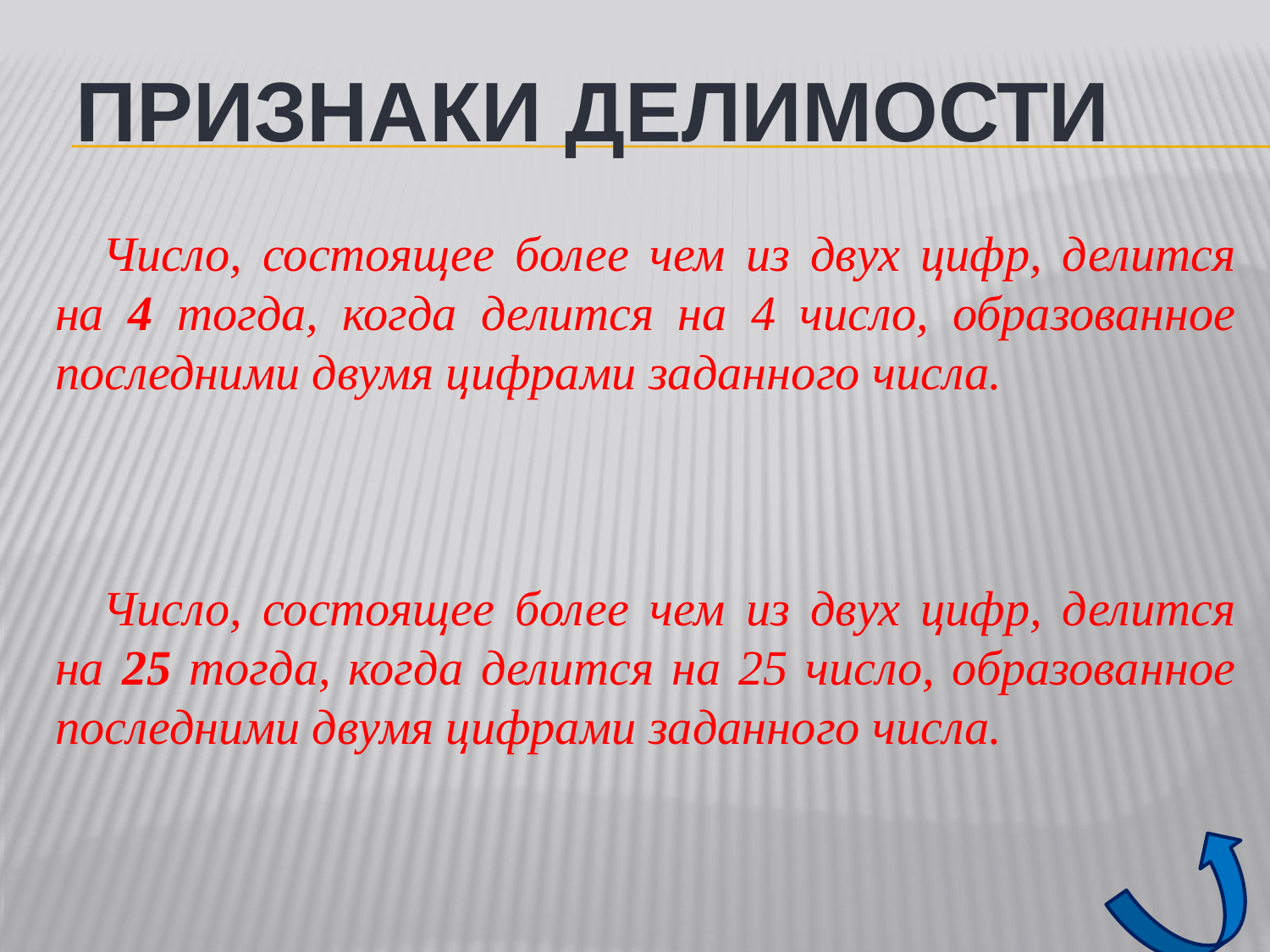

# ПРИЗНАКИ ДЕЛИМОСТИ
Число, состоящее более чем из двух цифр, делится на 4 тогда, когда делится на 4 число, образованное последними двумя цифрами заданного числа.

Число, состоящее более чем из двух цифр, делится на 25 тогда, когда делится на 25 число, образованное последними двумя цифрами заданного числа.